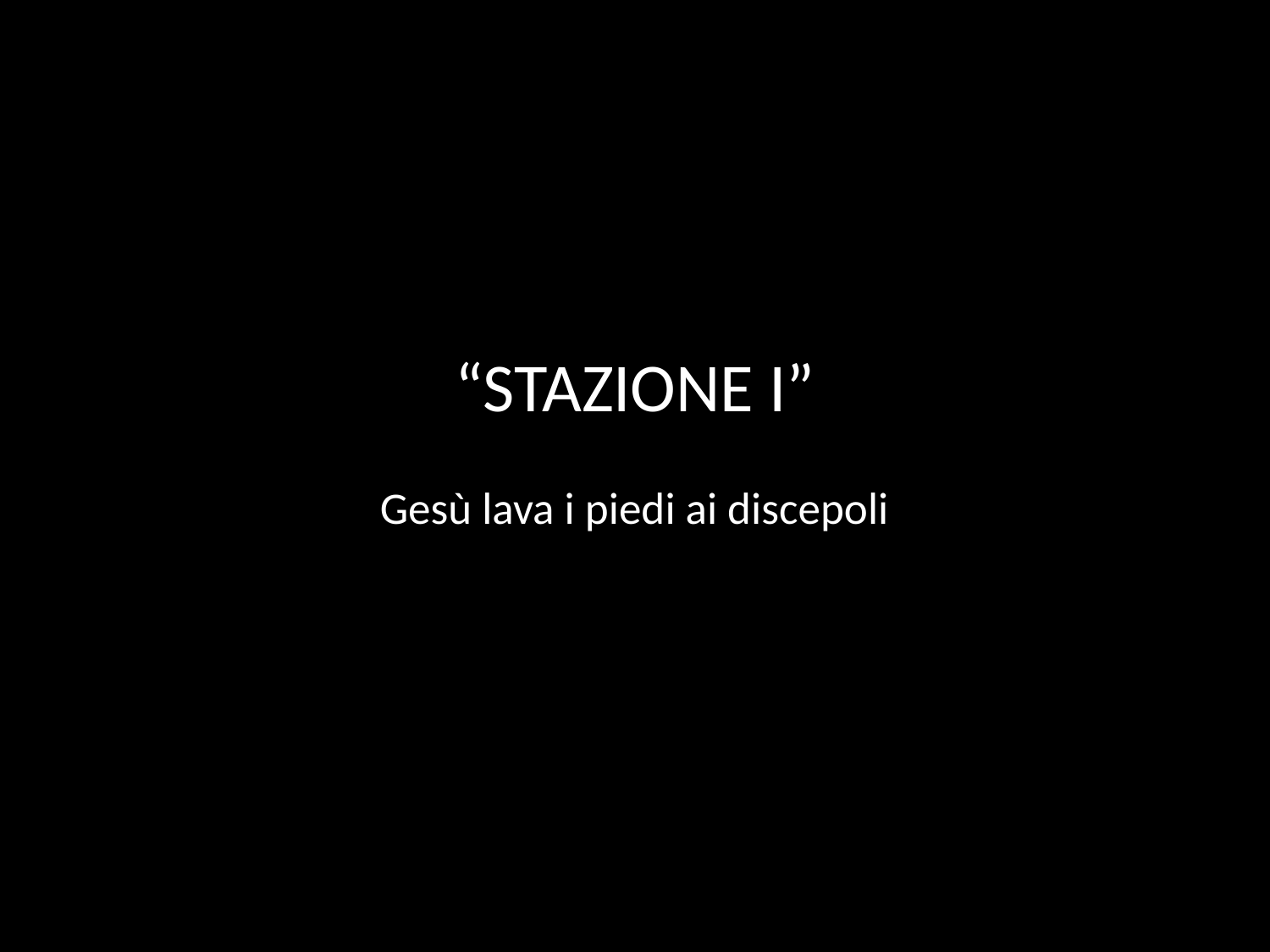

# “STAZIONE I” Gesù lava i piedi ai discepoli